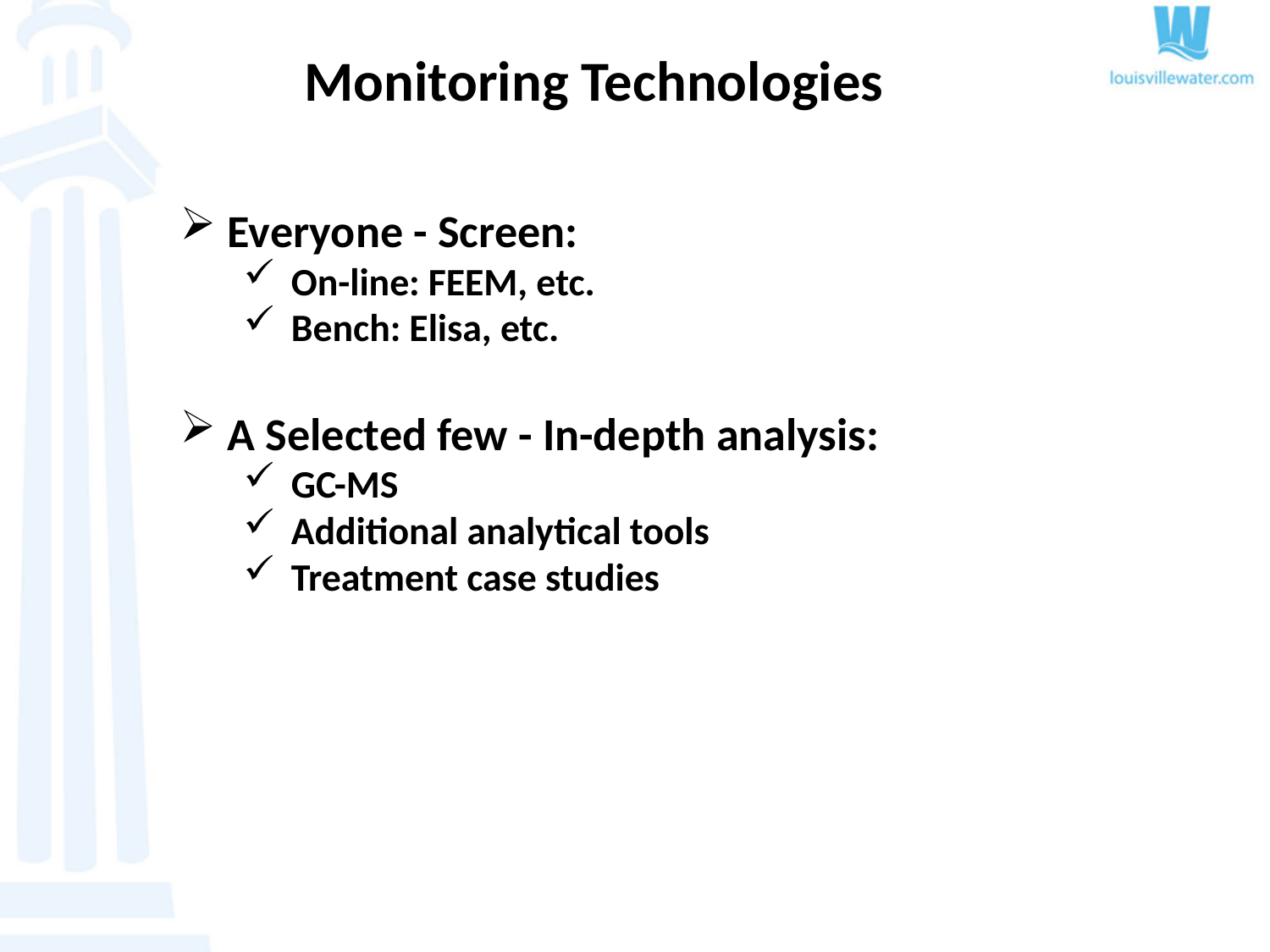

Monitoring Technologies

Everyone - Screen:
On-line: FEEM, etc.
Bench: Elisa, etc.

A Selected few - In-depth analysis:
GC-MS
Additional analytical tools
Treatment case studies